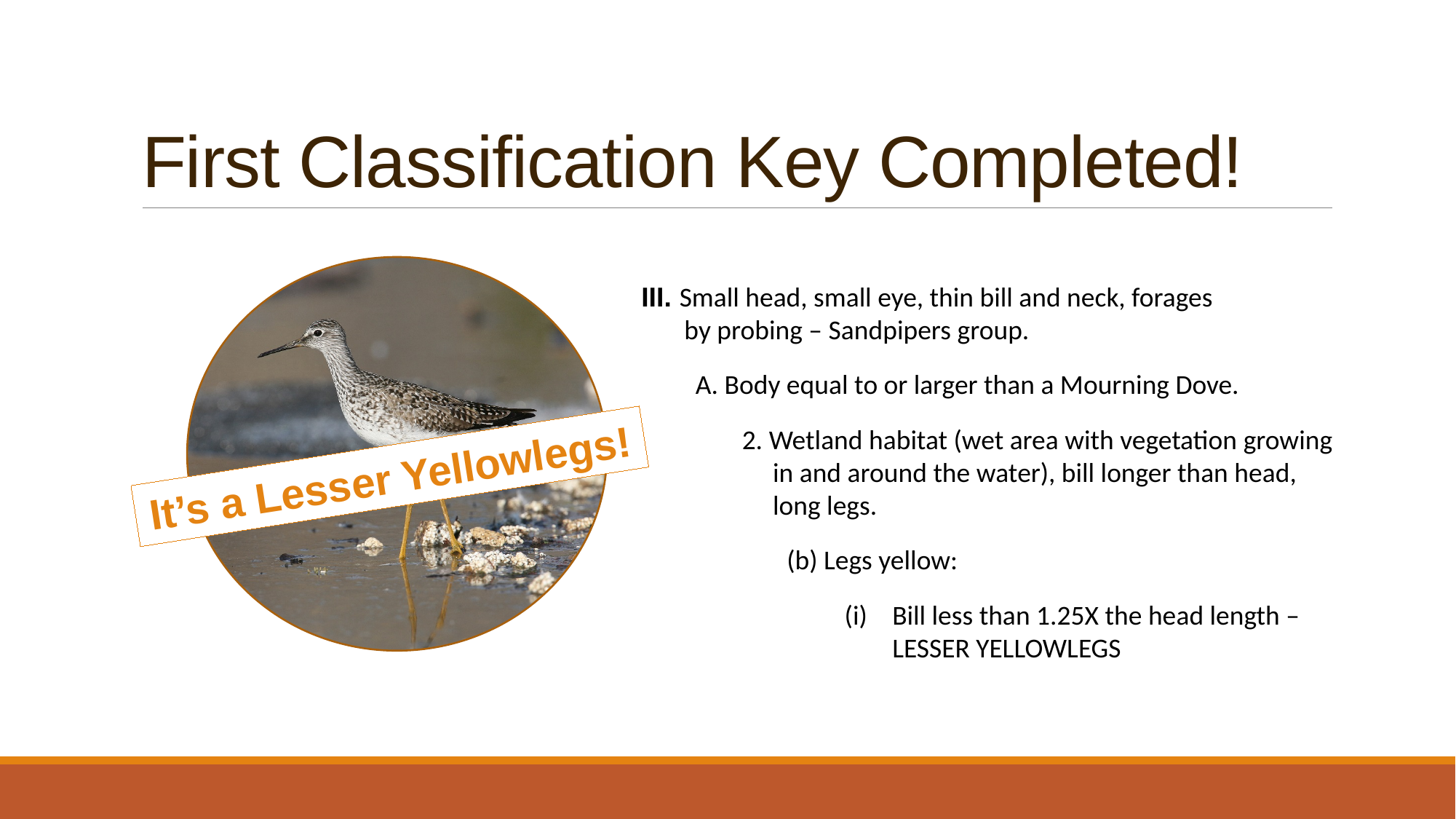

# First Classification Key Completed!

III. Small head, small eye, thin bill and neck, forages
       by probing – Sandpipers group.
A. Body equal to or larger than a Mourning Dove.
2. Wetland habitat (wet area with vegetation growing
     in and around the water), bill longer than head,
     long legs.
It’s a Lesser Yellowlegs!
(b) Legs yellow:
Bill less than 1.25X the head length – LESSER YELLOWLEGS